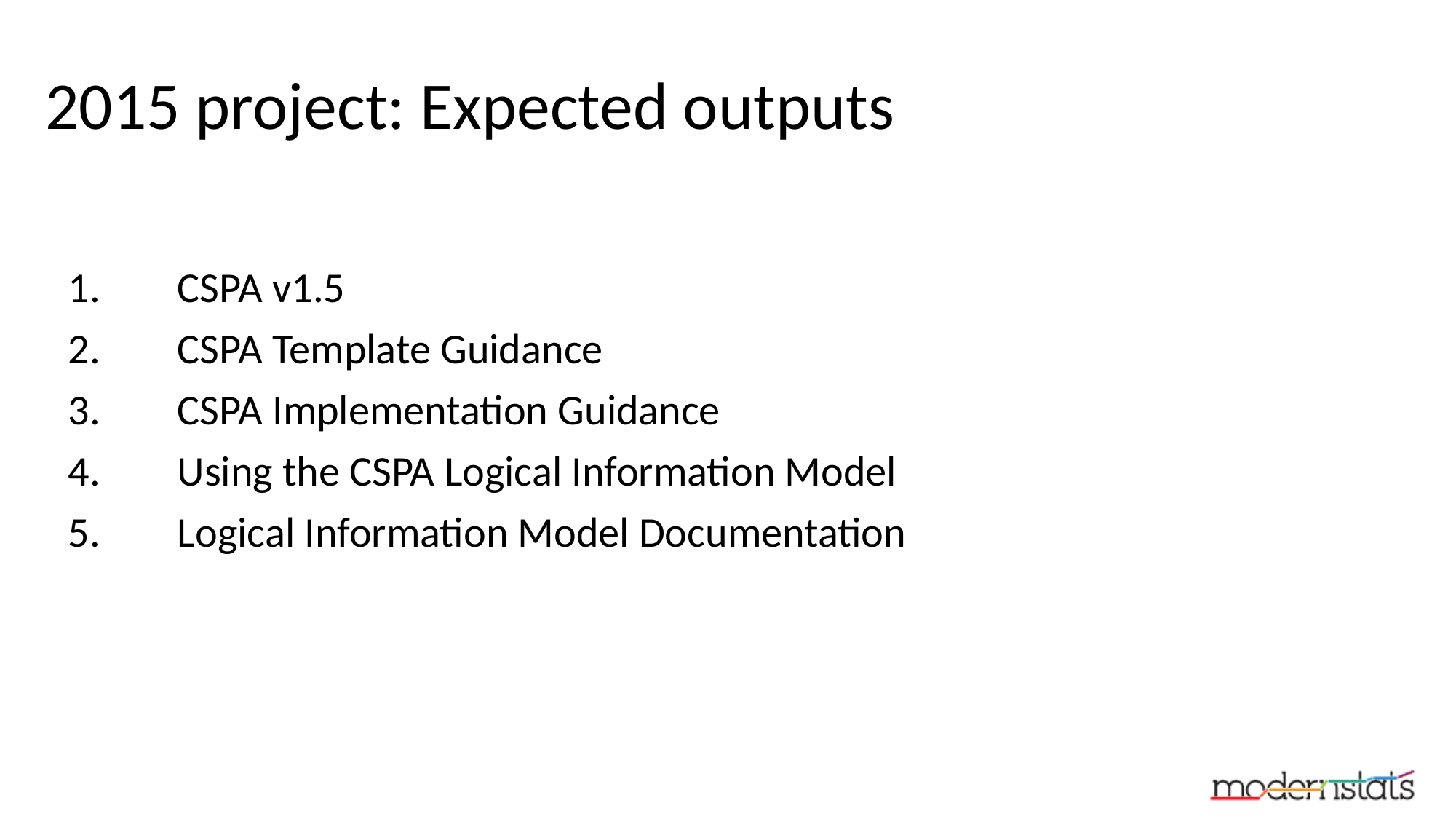

# 2015 project: Expected outputs
1.	CSPA v1.5
2.	CSPA Template Guidance
3.	CSPA Implementation Guidance
4.	Using the CSPA Logical Information Model
5.	Logical Information Model Documentation